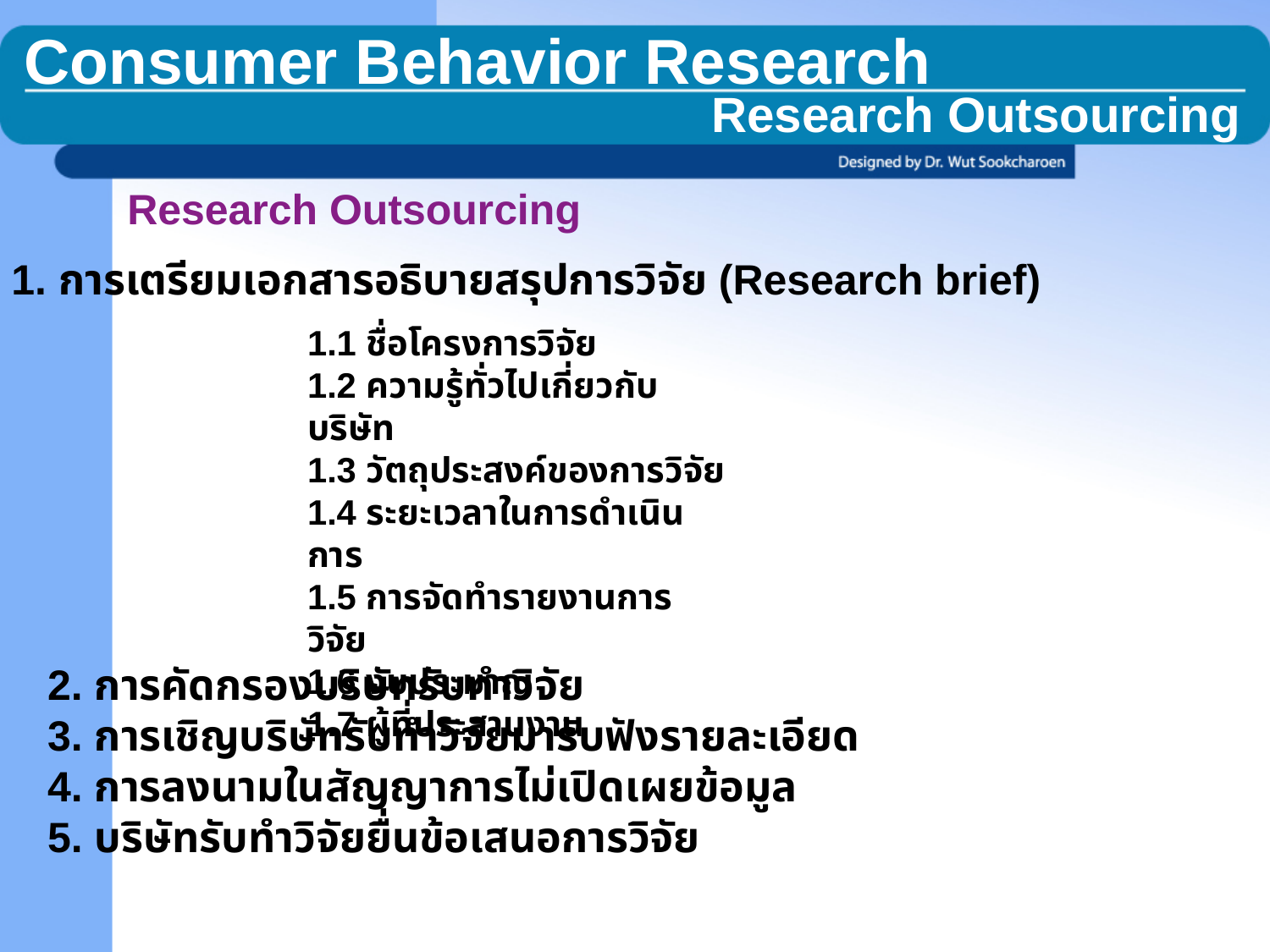

Consumer Behavior Research
Research Outsourcing
Research Outsourcing
1. การเตรียมเอกสารอธิบายสรุปการวิจัย (Research brief)
1.1 ชื่อโครงการวิจัย
1.2 ความรู้ทั่วไปเกี่ยวกับบริษัท
1.3 วัตถุประสงค์ของการวิจัย
1.4 ระยะเวลาในการดำเนินการ
1.5 การจัดทำรายงานการวิจัย
1.6 งบประมาณ
1.7 ผู้ที่ประสานงาน
2. การคัดกรองบริษัทรับทำวิจัย
3. การเชิญบริษัทรับทำวิจัยมารับฟังรายละเอียด
4. การลงนามในสัญญาการไม่เปิดเผยข้อมูล
5. บริษัทรับทำวิจัยยื่นข้อเสนอการวิจัย